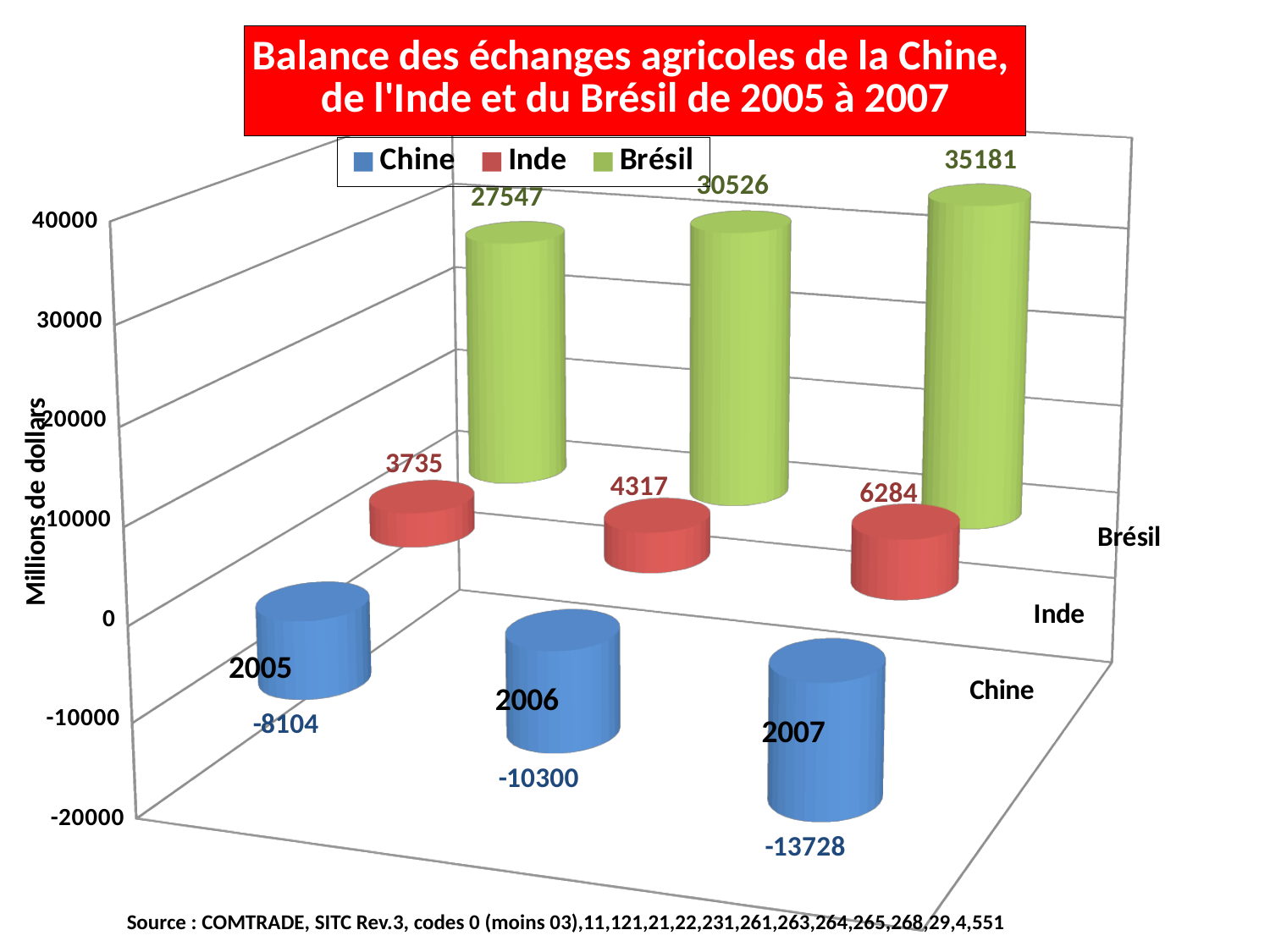

[unsupported chart]

Source : COMTRADE, SITC Rev.3, codes 0 (moins 03),11,121,21,22,231,261,263,264,265,268,29,4,551